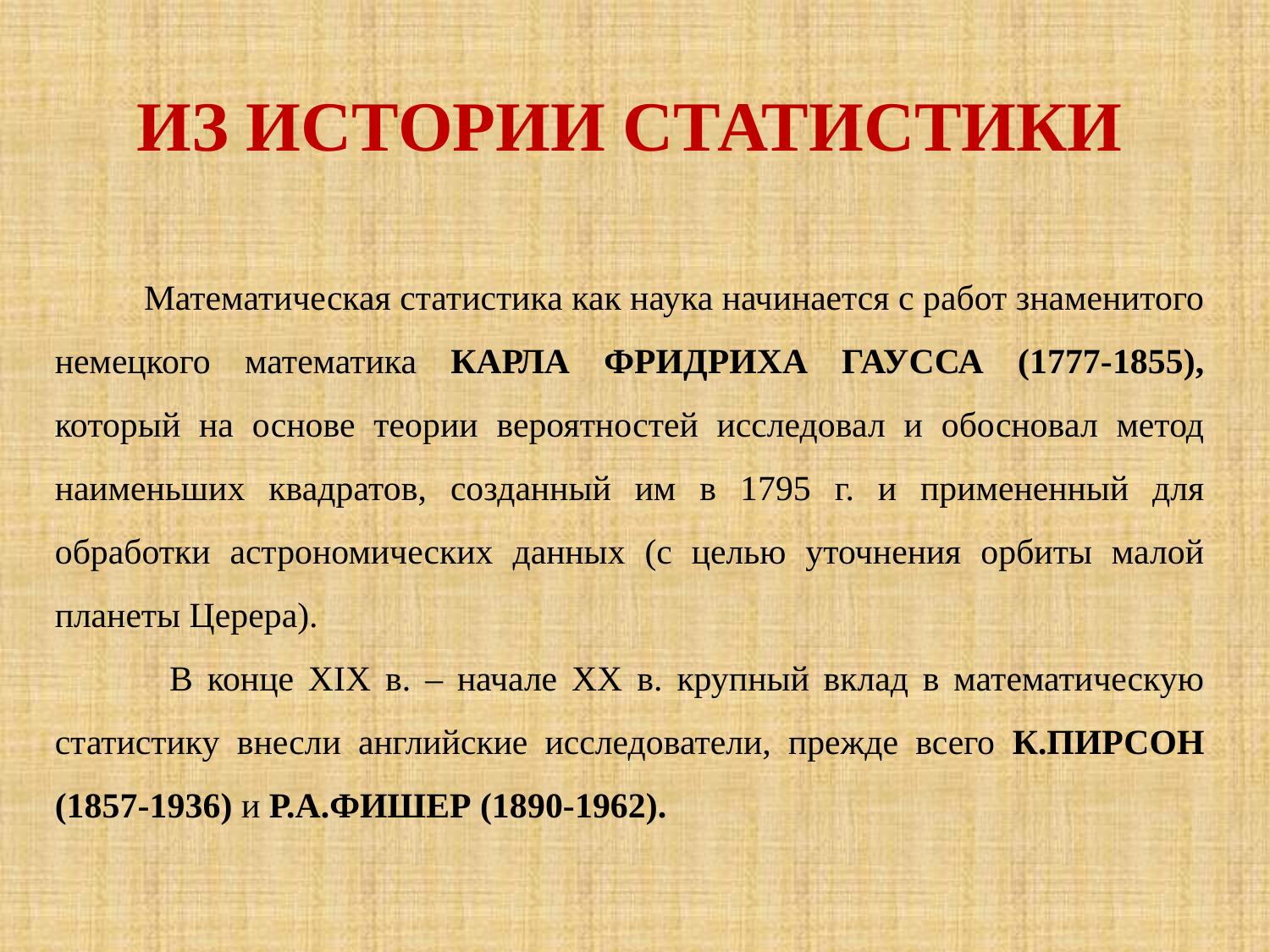

ИЗ ИСТОРИИ СТАТИСТИКИ

          Математическая статистика как наука начинается с работ знаменитого немецкого математика КАРЛА ФРИДРИХА ГАУССА (1777-1855), который на основе теории вероятностей исследовал и обосновал метод наименьших квадратов, созданный им в 1795 г. и примененный для обработки астрономических данных (с целью уточнения орбиты малой планеты Церера).
        В конце XIX в. – начале ХХ в. крупный вклад в математическую статистику внесли английские исследователи, прежде всего К.ПИРСОН (1857-1936) и Р.А.ФИШЕР (1890-1962).